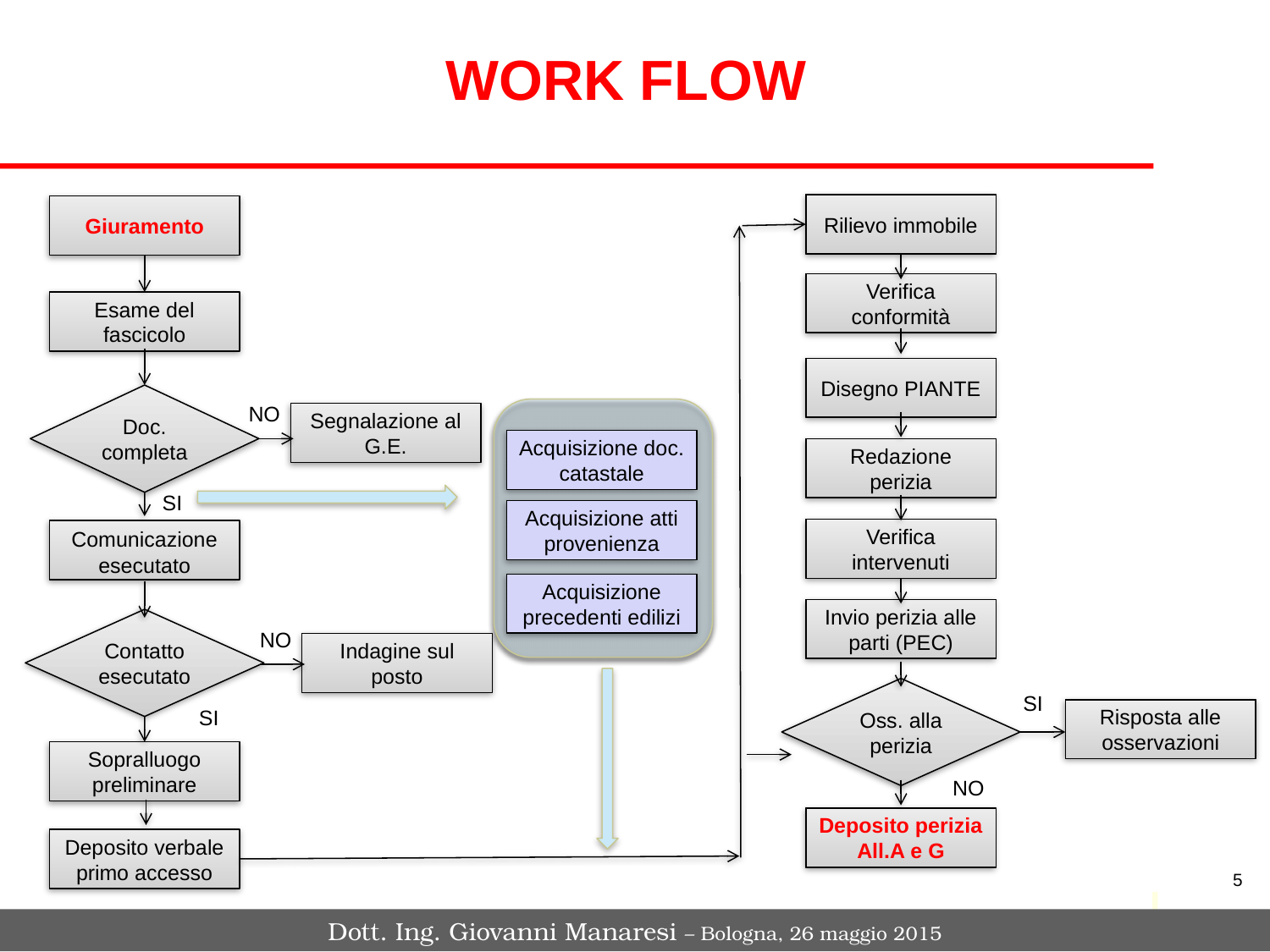

# WORK FLOW
Rilievo immobile
Giuramento
Verifica conformità
Esame del fascicolo
Disegno PIANTE
Doc. completa
NO

Segnalazione al G.E.
Acquisizione doc. catastale
Redazione perizia
SI

Acquisizione atti provenienza
Verifica intervenuti
Comunicazione esecutato
Acquisizione precedenti edilizi
Invio perizia alle parti (PEC)
Contatto esecutato
NO
Indagine sul posto

Oss. alla perizia
SI
SI
Risposta alle osservazioni
Sopralluogo
preliminare
NO
Deposito perizia
All.A e G
Deposito verbale primo accesso
5